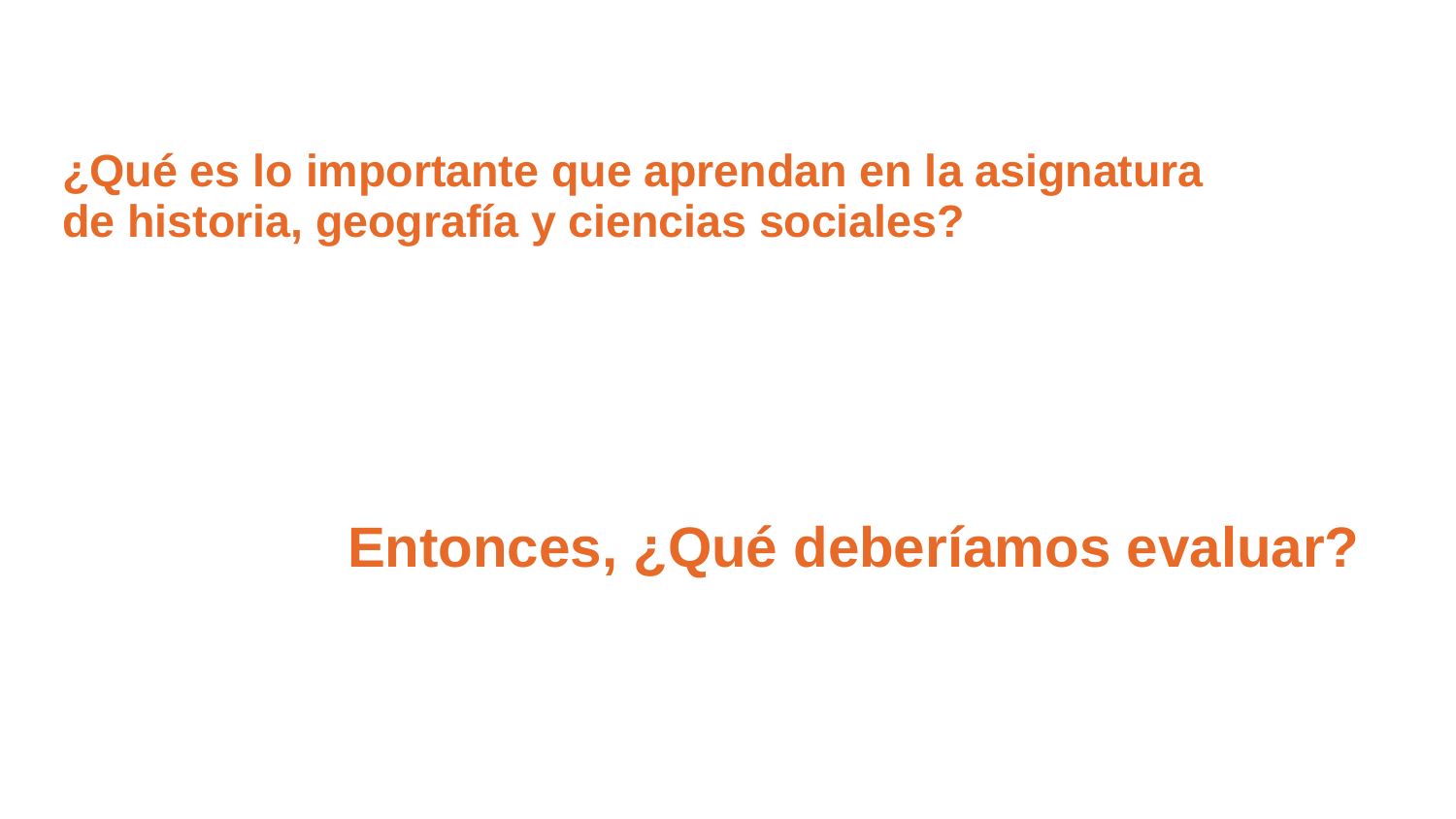

# ¿Qué es lo importante que aprendan en la asignatura de historia, geografía y ciencias sociales?
Entonces, ¿Qué deberíamos evaluar?